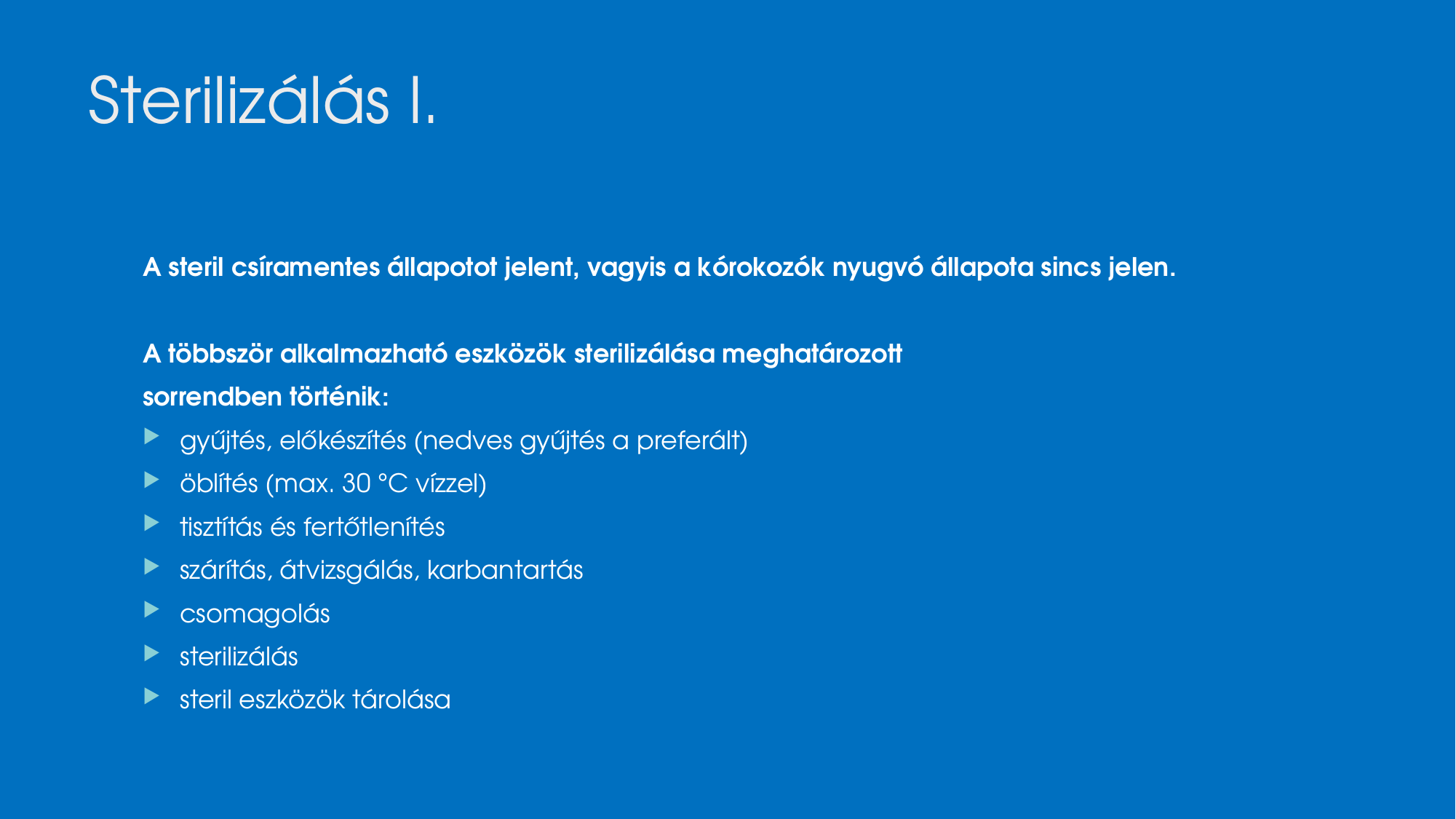

# Sterilizálás I.
A steril csíramentes állapotot jelent, vagyis a kórokozók nyugvó állapota sincs jelen.

A többször alkalmazható eszközök sterilizálása meghatározott
sorrendben történik:
gyűjtés, előkészítés (nedves gyűjtés a preferált)
öblítés (max. 30 °C vízzel)
tisztítás és fertőtlenítés
szárítás, átvizsgálás, karbantartás
csomagolás
sterilizálás
steril eszközök tárolása